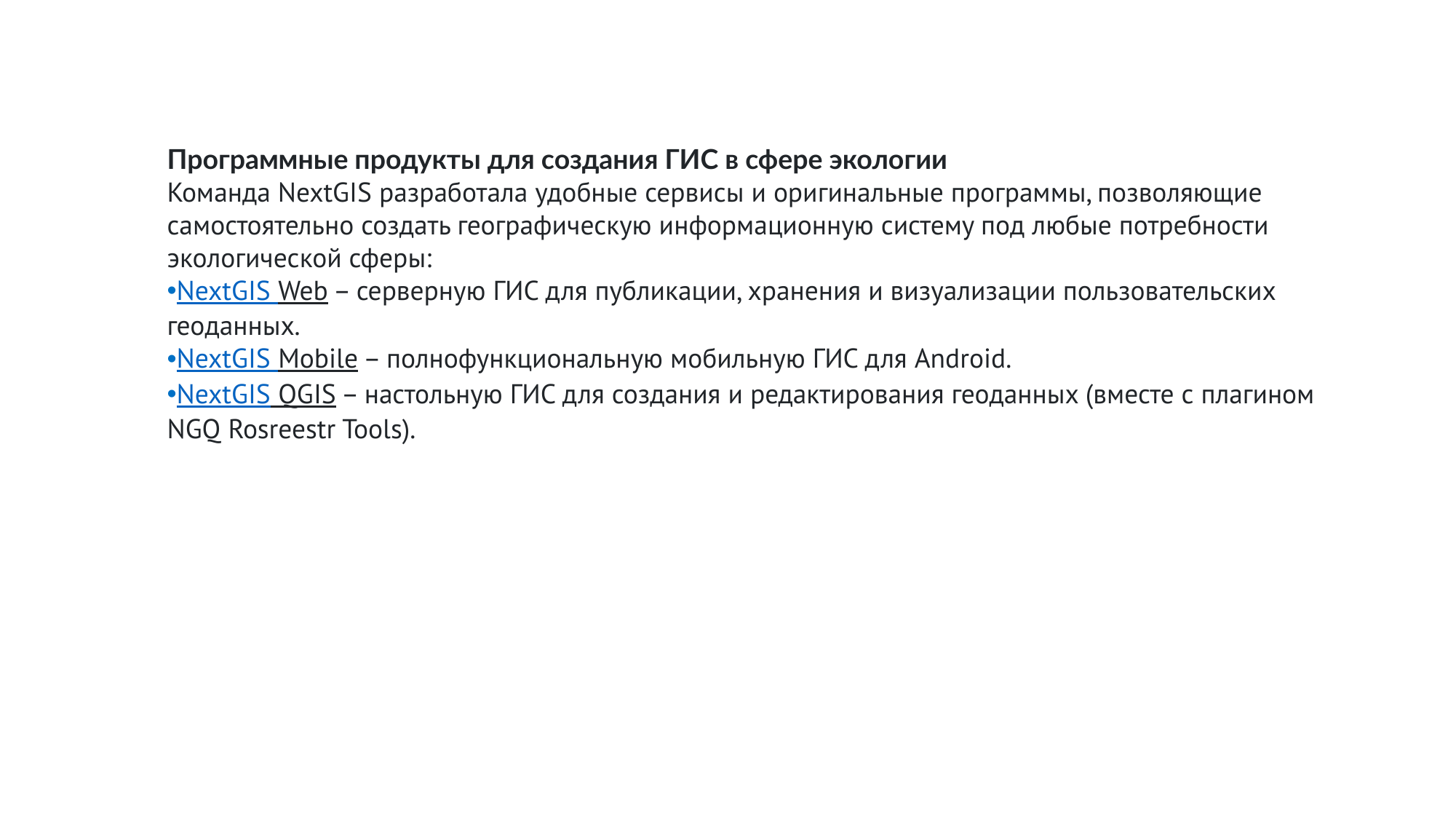

Программные продукты для создания ГИС в сфере экологии
Команда NextGIS разработала удобные сервисы и оригинальные программы, позволяющие самостоятельно создать географическую информационную систему под любые потребности экологической сферы:
NextGIS Web – серверную ГИС для публикации, хранения и визуализации пользовательских геоданных.
NextGIS Mobile – полнофункциональную мобильную ГИС для Android.
NextGIS QGIS – настольную ГИС для создания и редактирования геоданных (вместе с плагином NGQ Rosreestr Tools).